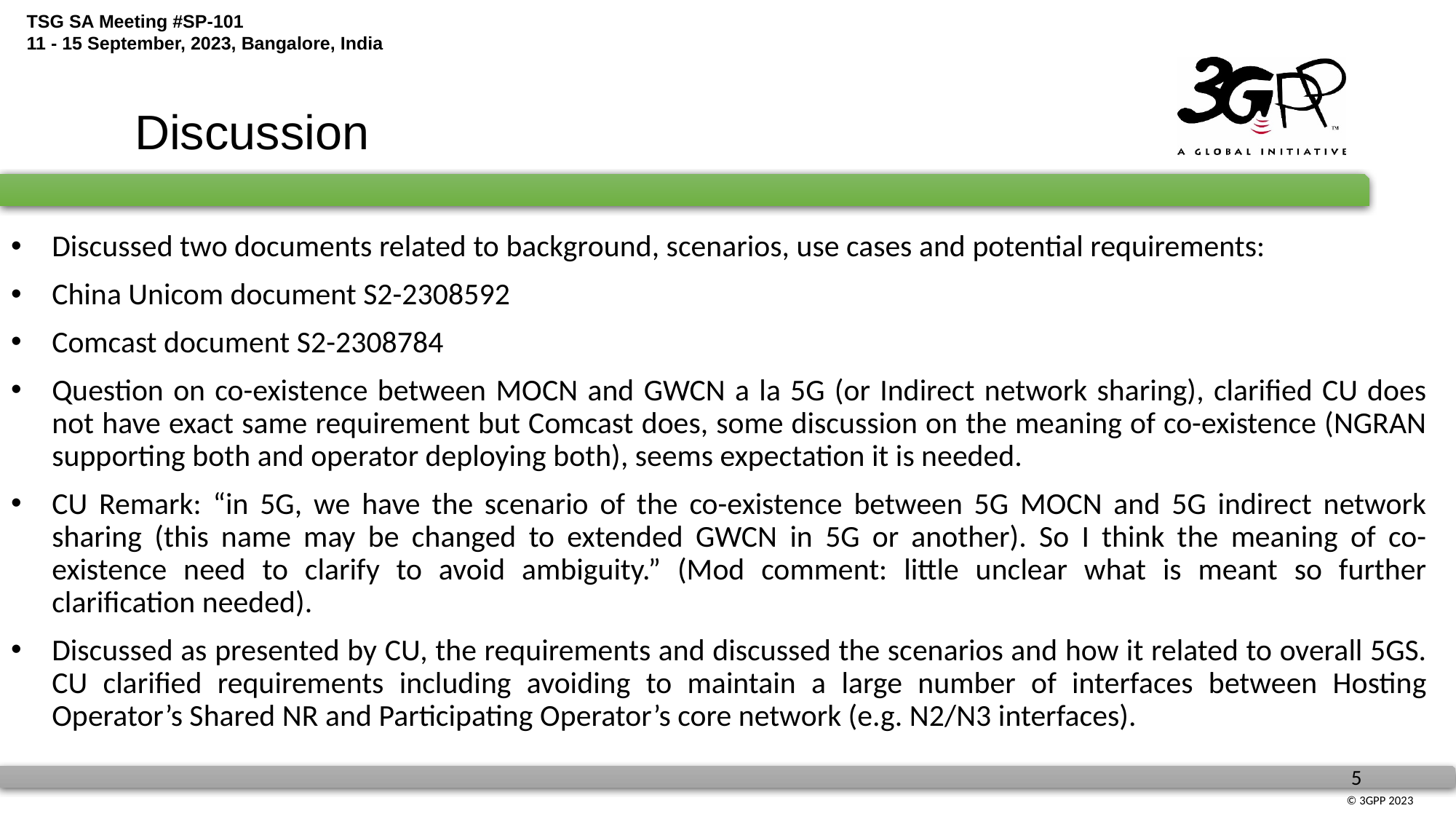

Discussion
Discussed two documents related to background, scenarios, use cases and potential requirements:
China Unicom document S2-2308592
Comcast document S2-2308784
Question on co-existence between MOCN and GWCN a la 5G (or Indirect network sharing), clarified CU does not have exact same requirement but Comcast does, some discussion on the meaning of co-existence (NGRAN supporting both and operator deploying both), seems expectation it is needed.
CU Remark: “in 5G, we have the scenario of the co-existence between 5G MOCN and 5G indirect network sharing (this name may be changed to extended GWCN in 5G or another). So I think the meaning of co-existence need to clarify to avoid ambiguity.” (Mod comment: little unclear what is meant so further clarification needed).
Discussed as presented by CU, the requirements and discussed the scenarios and how it related to overall 5GS. CU clarified requirements including avoiding to maintain a large number of interfaces between Hosting Operator’s Shared NR and Participating Operator’s core network (e.g. N2/N3 interfaces).